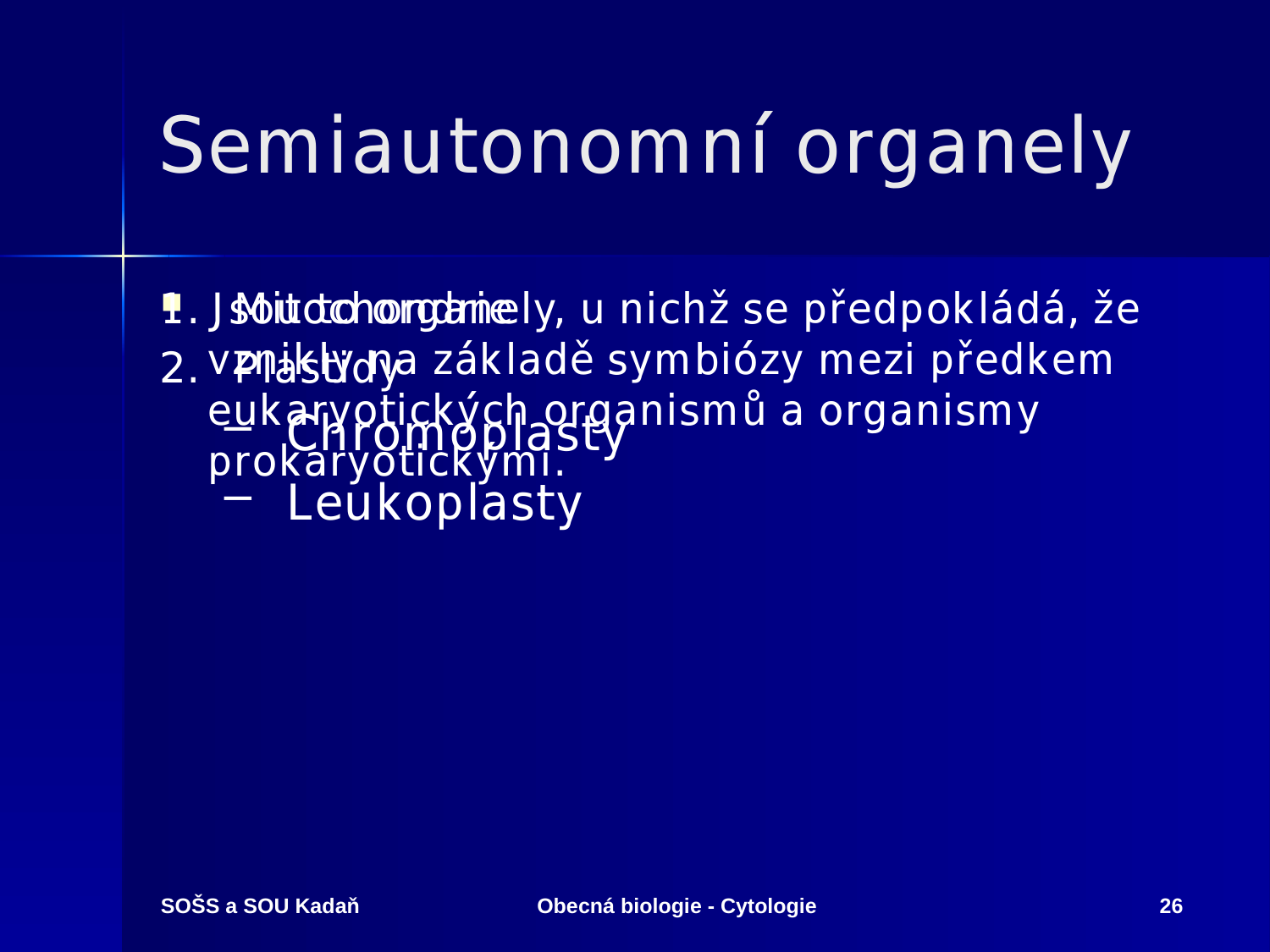

# Semiautonomní organely
Jsou to organely, u nichž se předpokládá, že vznikly na základě symbiózy mezi předkem eukaryotických organismů a organismy prokaryotickými.
Mitochondrie
Plastidy
Chromoplasty
Leukoplasty
SOŠS a SOU Kadaň
Obecná biologie - Cytologie
26